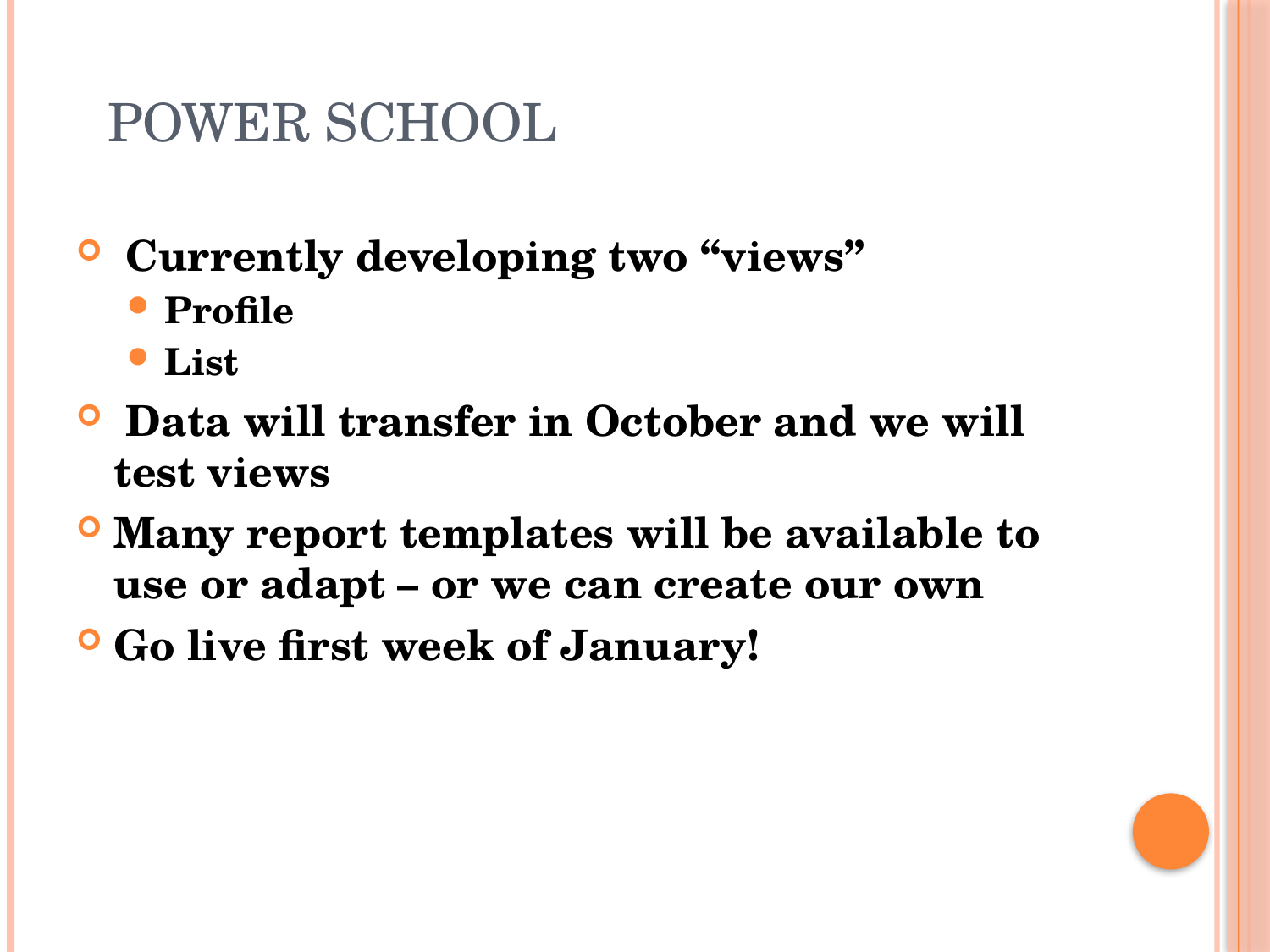

# Power School
 Currently developing two “views”
Profile
List
 Data will transfer in October and we will test views
Many report templates will be available to use or adapt – or we can create our own
Go live first week of January!